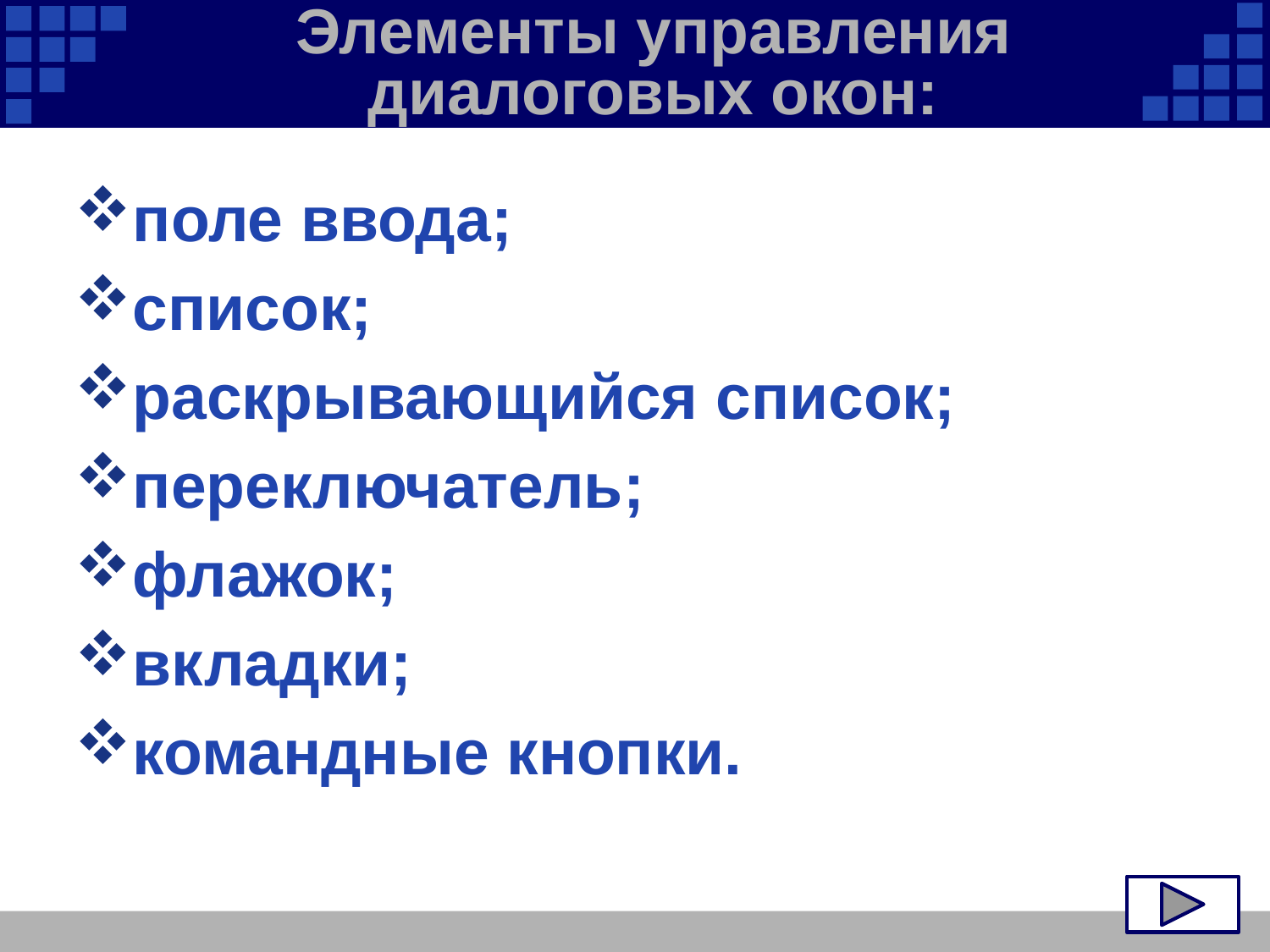

# Элементы управления диалоговых окон:
поле ввода;
список;
раскрывающийся список;
переключатель;
флажок;
вкладки;
командные кнопки.